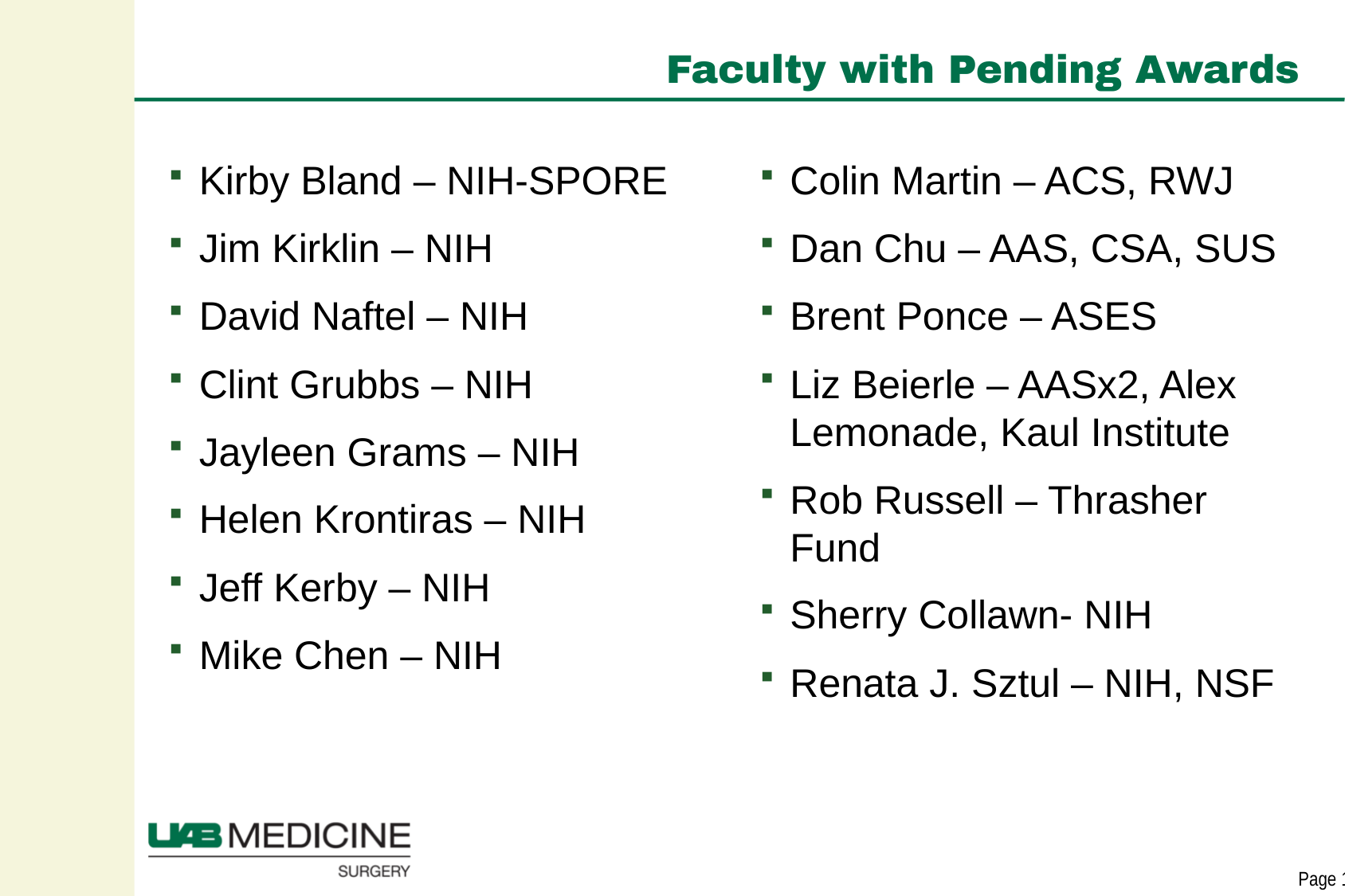

# Faculty with Pending Awards
Kirby Bland – NIH-SPORE
Jim Kirklin – NIH
David Naftel – NIH
Clint Grubbs – NIH
Jayleen Grams – NIH
Helen Krontiras – NIH
Jeff Kerby – NIH
Mike Chen – NIH

Colin Martin – ACS, RWJ
Dan Chu – AAS, CSA, SUS
Brent Ponce – ASES
Liz Beierle – AASx2, Alex Lemonade, Kaul Institute
Rob Russell – Thrasher Fund
Sherry Collawn- NIH
Renata J. Sztul – NIH, NSF